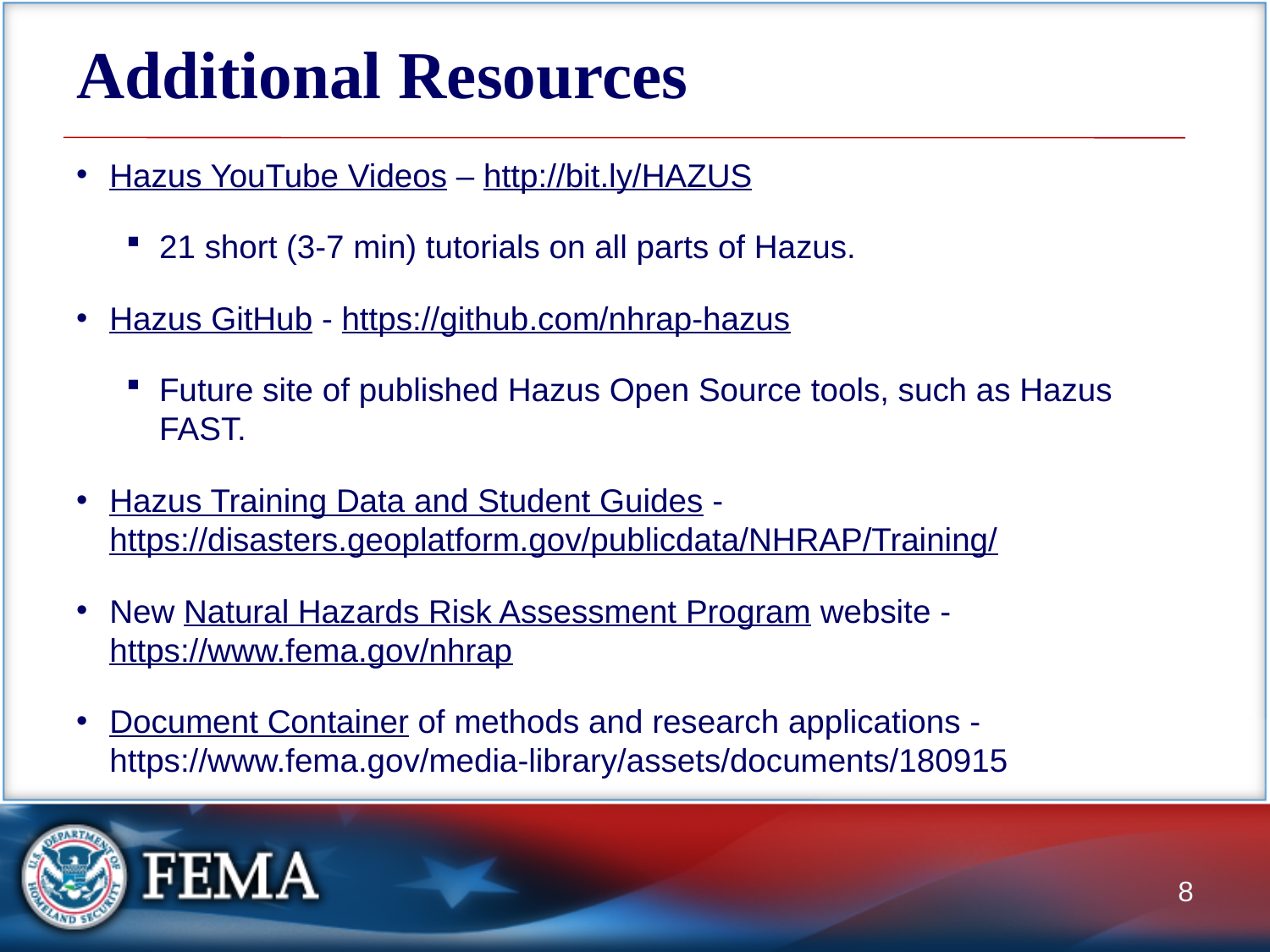

# Additional Resources
Hazus YouTube Videos – http://bit.ly/HAZUS
21 short (3-7 min) tutorials on all parts of Hazus.
Hazus GitHub - https://github.com/nhrap-hazus
Future site of published Hazus Open Source tools, such as Hazus FAST.
Hazus Training Data and Student Guides - https://disasters.geoplatform.gov/publicdata/NHRAP/Training/
New Natural Hazards Risk Assessment Program website - https://www.fema.gov/nhrap
Document Container of methods and research applications - https://www.fema.gov/media-library/assets/documents/180915
8